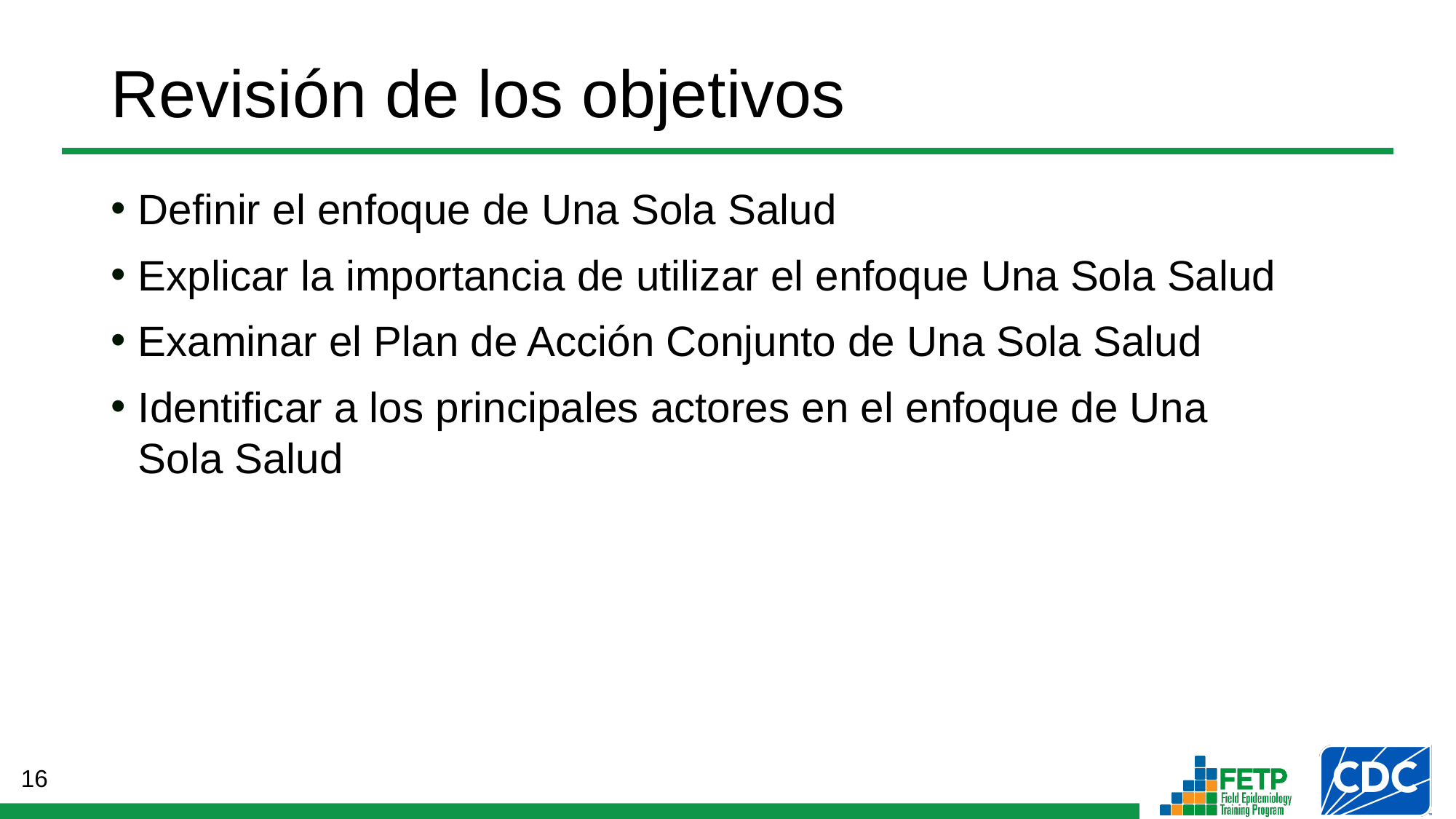

# Revisión de los objetivos
Definir el enfoque de Una Sola Salud
Explicar la importancia de utilizar el enfoque Una Sola Salud
Examinar el Plan de Acción Conjunto de Una Sola Salud
Identificar a los principales actores en el enfoque de Una Sola Salud